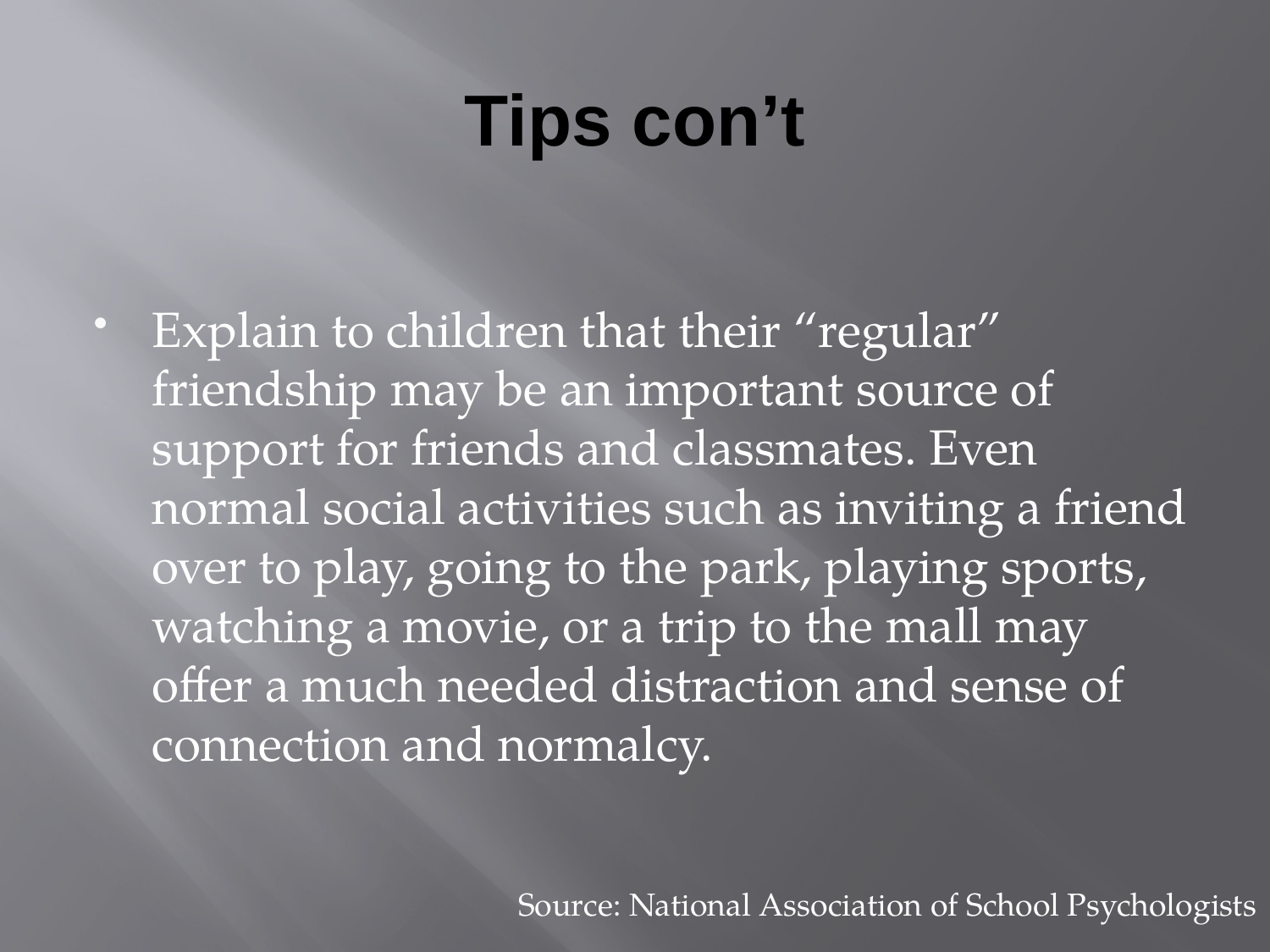

# Tips con’t

Explain to children that their “regular” friendship may be an important source of support for friends and classmates. Even normal social activities such as inviting a friend over to play, going to the park, playing sports, watching a movie, or a trip to the mall may offer a much needed distraction and sense of connection and normalcy.

Source: National Association of School Psychologists